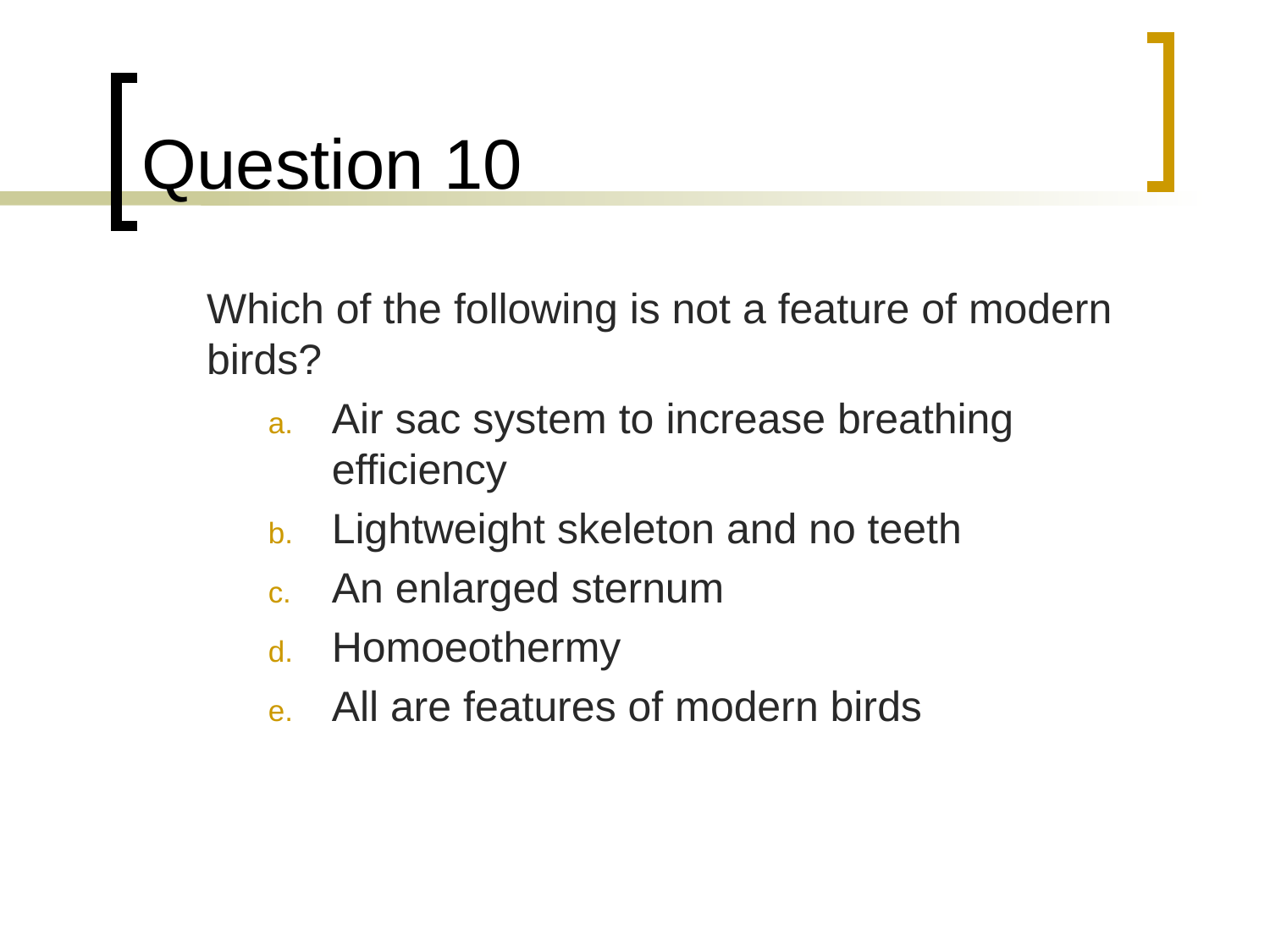

# Question 10
	Which of the following is not a feature of modern birds?
Air sac system to increase breathing efficiency
Lightweight skeleton and no teeth
An enlarged sternum
Homoeothermy
All are features of modern birds